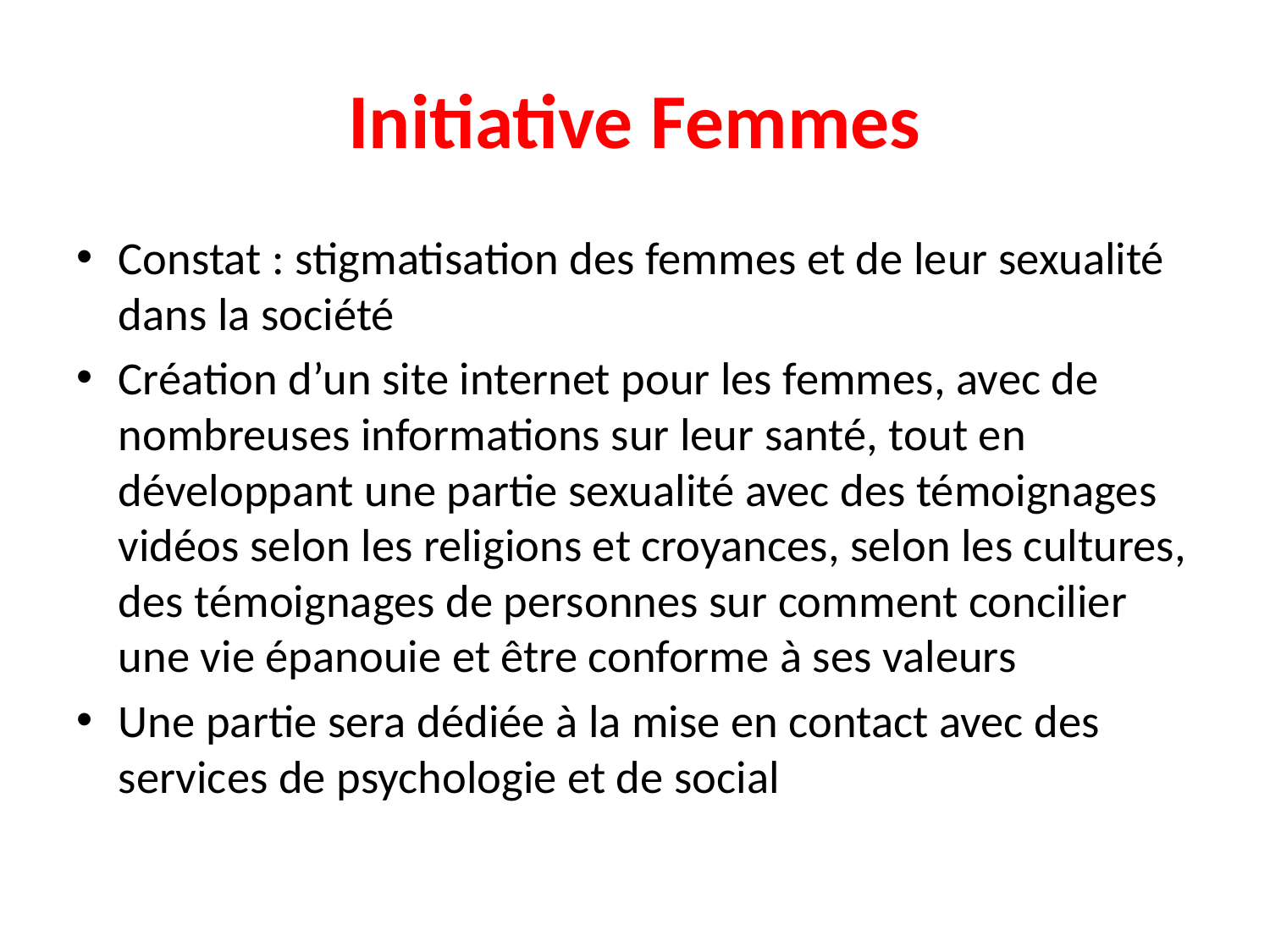

# Initiative Femmes
Constat : stigmatisation des femmes et de leur sexualité dans la société
Création d’un site internet pour les femmes, avec de nombreuses informations sur leur santé, tout en développant une partie sexualité avec des témoignages vidéos selon les religions et croyances, selon les cultures, des témoignages de personnes sur comment concilier une vie épanouie et être conforme à ses valeurs
Une partie sera dédiée à la mise en contact avec des services de psychologie et de social